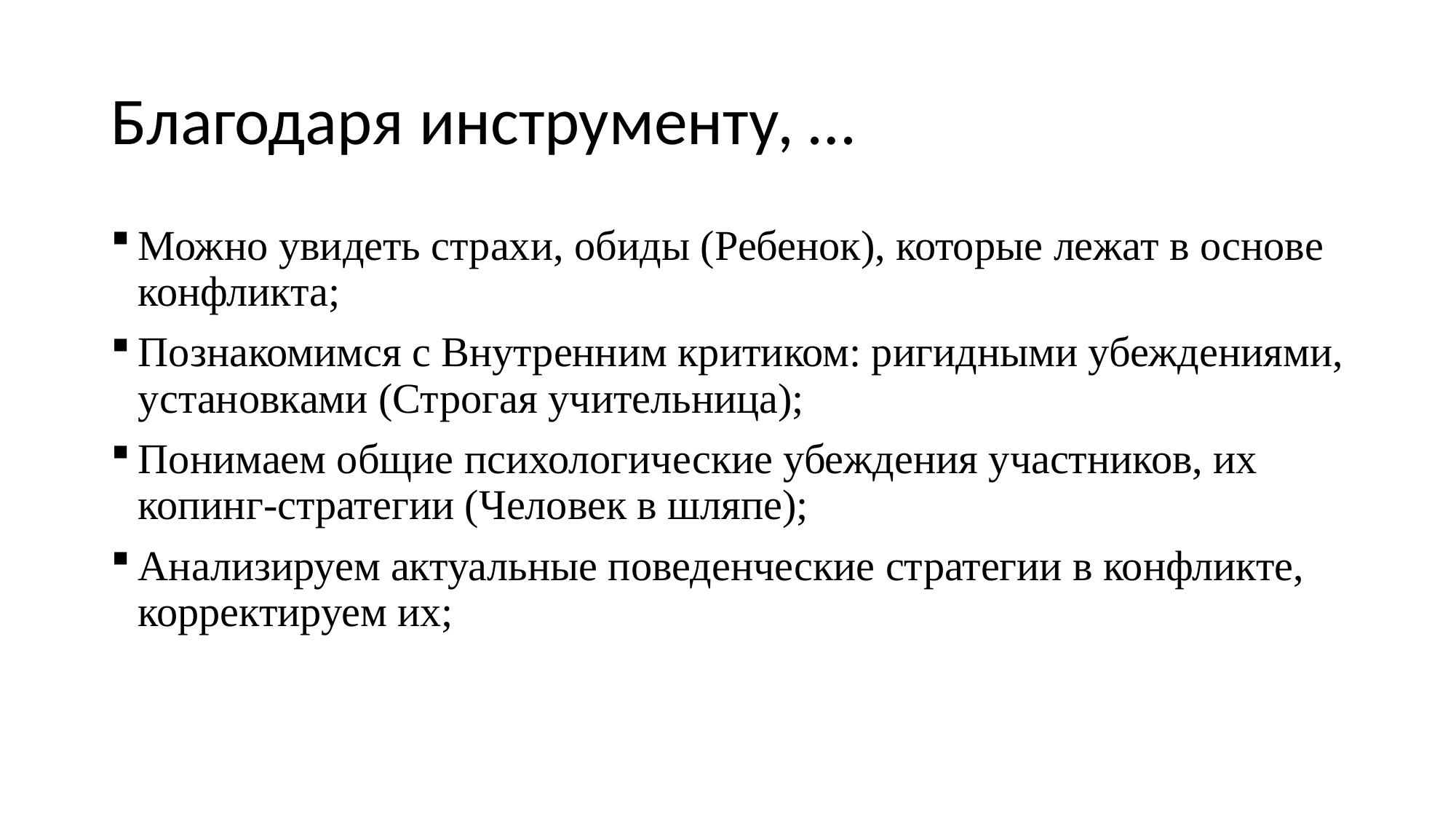

# Благодаря инструменту, …
Можно увидеть страхи, обиды (Ребенок), которые лежат в основе конфликта;
Познакомимся с Внутренним критиком: ригидными убеждениями, установками (Строгая учительница);
Понимаем общие психологические убеждения участников, их копинг-стратегии (Человек в шляпе);
Анализируем актуальные поведенческие стратегии в конфликте, корректируем их;